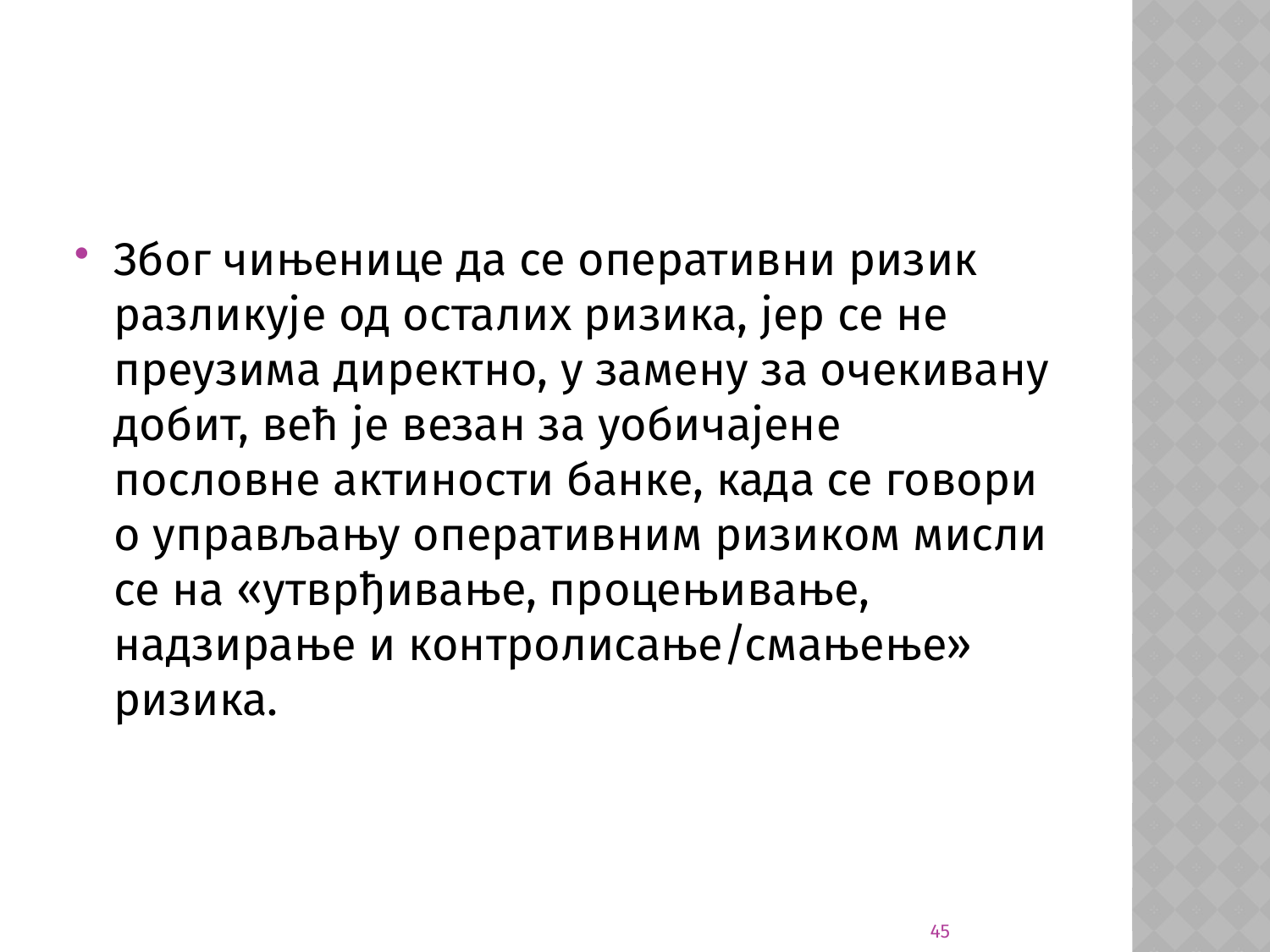

#
Због чињенице да се оперативни ризик разликује од осталих ризика, јер се не преузима директно, у замену за очекивану добит, већ је везан за уобичајене пословне актиности банке, када се говори о управљању оперативним ризиком мисли се на «утврђивање, процењивање, надзирање и контролисање/смањење» ризика.
45